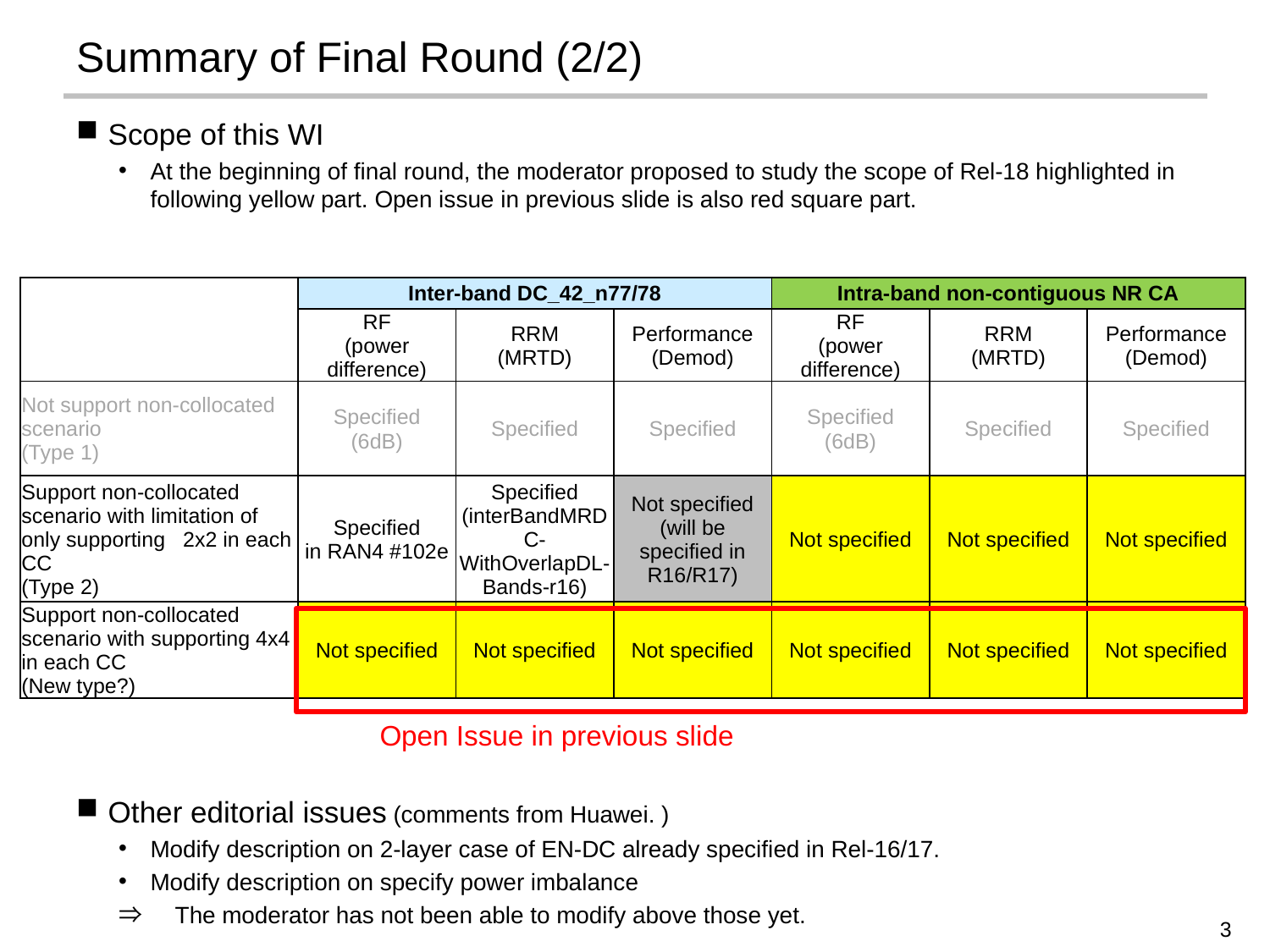

# Summary of Final Round (2/2)
Scope of this WI
At the beginning of final round, the moderator proposed to study the scope of Rel-18 highlighted in following yellow part. Open issue in previous slide is also red square part.

Other editorial issues (comments from Huawei. )
Modify description on 2-layer case of EN-DC already specified in Rel-16/17.
Modify description on specify power imbalance
⇒　The moderator has not been able to modify above those yet.
|  | Inter-band DC\_42\_n77/78 |  |  | Intra-band non-contiguous NR CA |  |  |
| --- | --- | --- | --- | --- | --- | --- |
|  | RF (power difference) | RRM (MRTD) | Performance (Demod) | RF (power difference) | RRM (MRTD) | Performance (Demod) |
| Not support non-collocated scenario (Type 1) | Specified (6dB) | Specified | Specified | Specified (6dB) | Specified | Specified |
| Support non-collocated scenario with limitation of only supporting   2x2 in each CC (Type 2) | Specified in RAN4 #102e | Specified (interBandMRDC-WithOverlapDL-Bands-r16) | Not specified (will be specified in R16/R17) | Not specified | Not specified | Not specified |
| Support non-collocated scenario with supporting 4x4 in each CC (New type?) | Not specified | Not specified | Not specified | Not specified | Not specified | Not specified |

Open Issue in previous slide